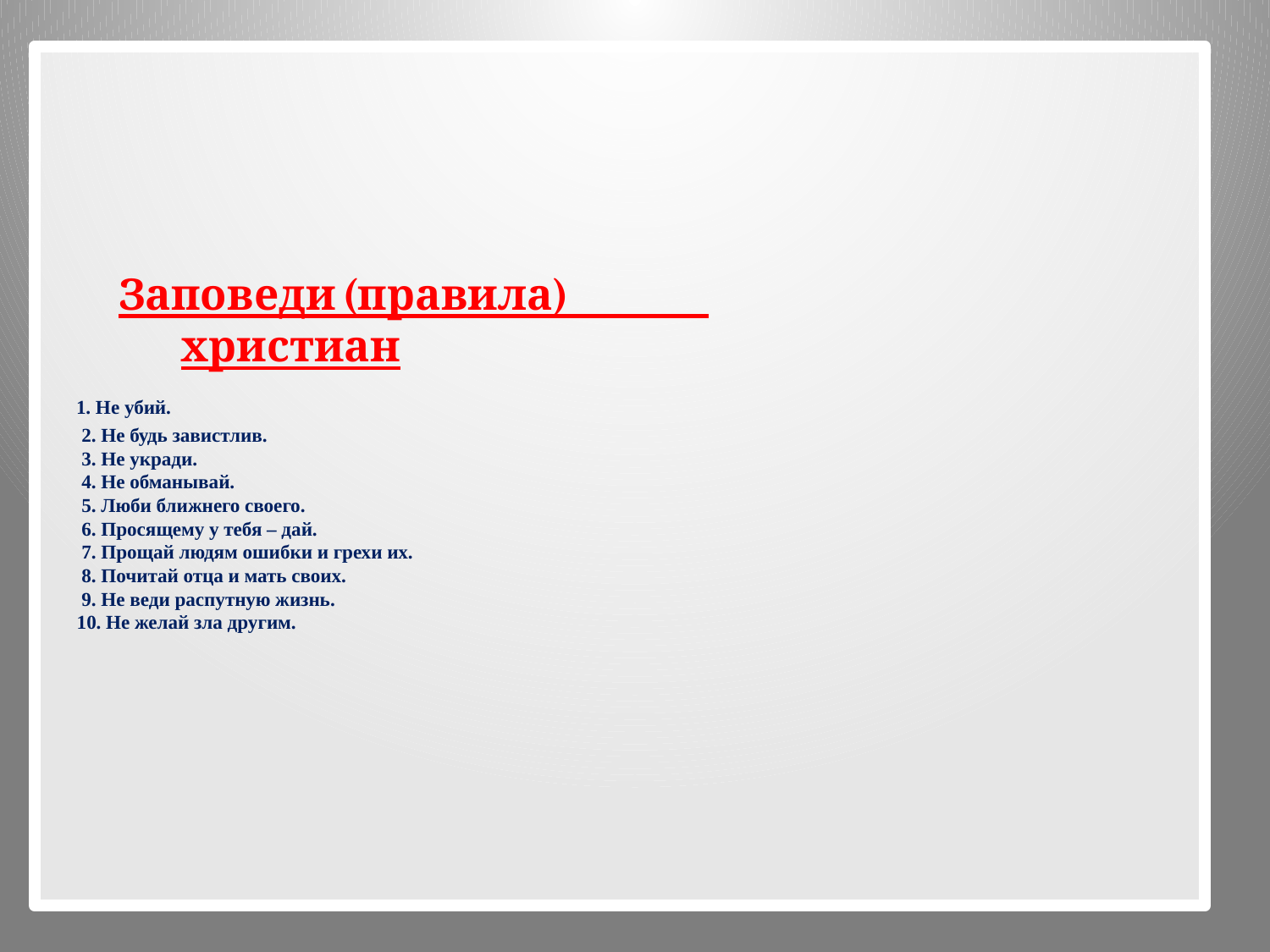

# Заповеди (правила) христиан 1. Не убий. 2. Не будь завистлив. 3. Не укради. 4. Не обманывай. 5. Люби ближнего своего. 6. Просящему у тебя – дай. 7. Прощай людям ошибки и грехи их. 8. Почитай отца и мать своих. 9. Не веди распутную жизнь. 10. Не желай зла другим.